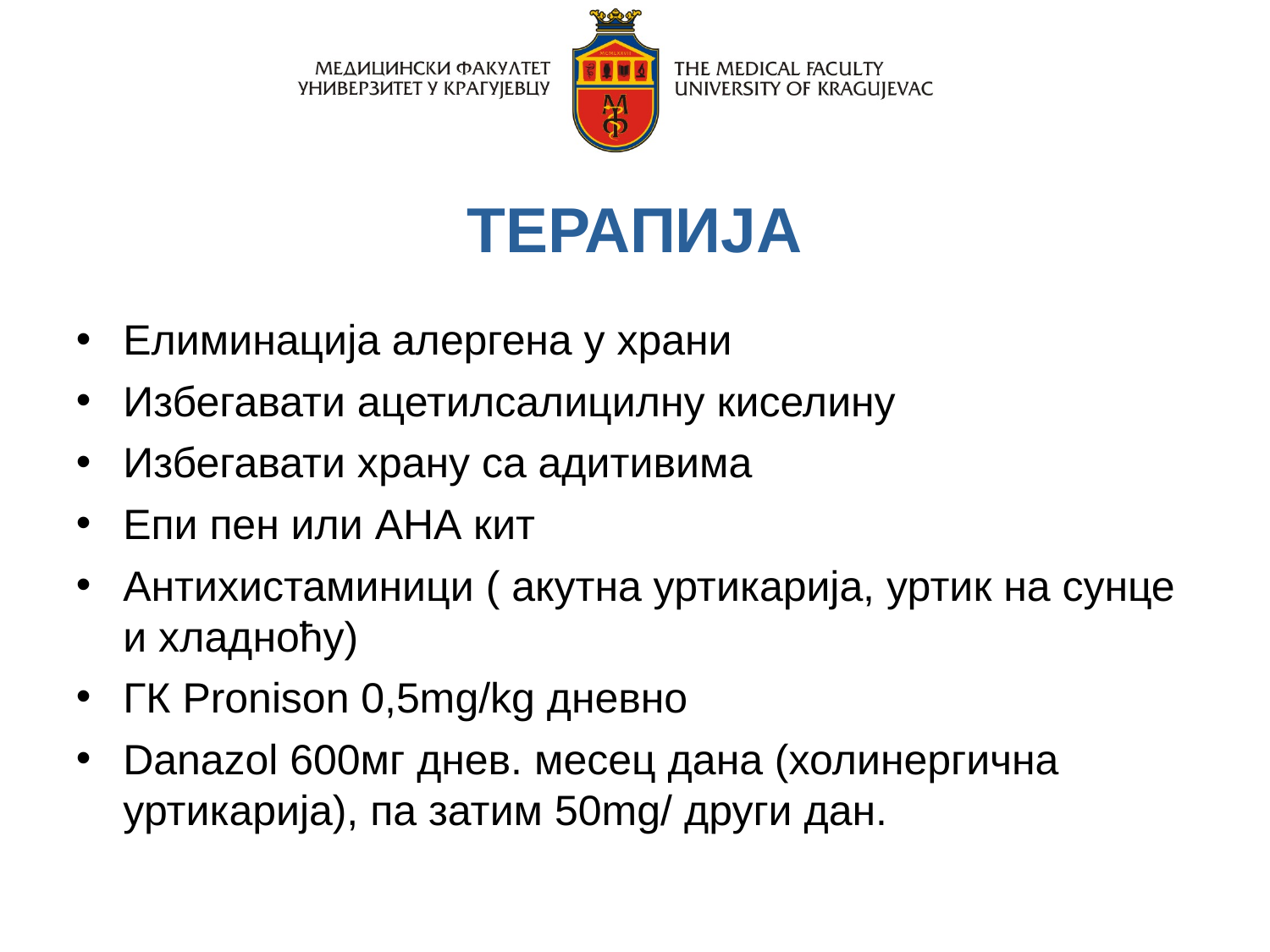

ТЕРАПИЈА
Елиминација алергена у храни
Избегавати ацетилсалицилну киселину
Избегавати храну са адитивима
Епи пен или АНА кит
Антихистаминици ( акутна уртикарија, уртик на сунце и хладноћу)
ГК Pronison 0,5mg/kg дневно
Danazol 600мг днев. месец дана (холинергична уртикарија), па затим 50mg/ други дан.